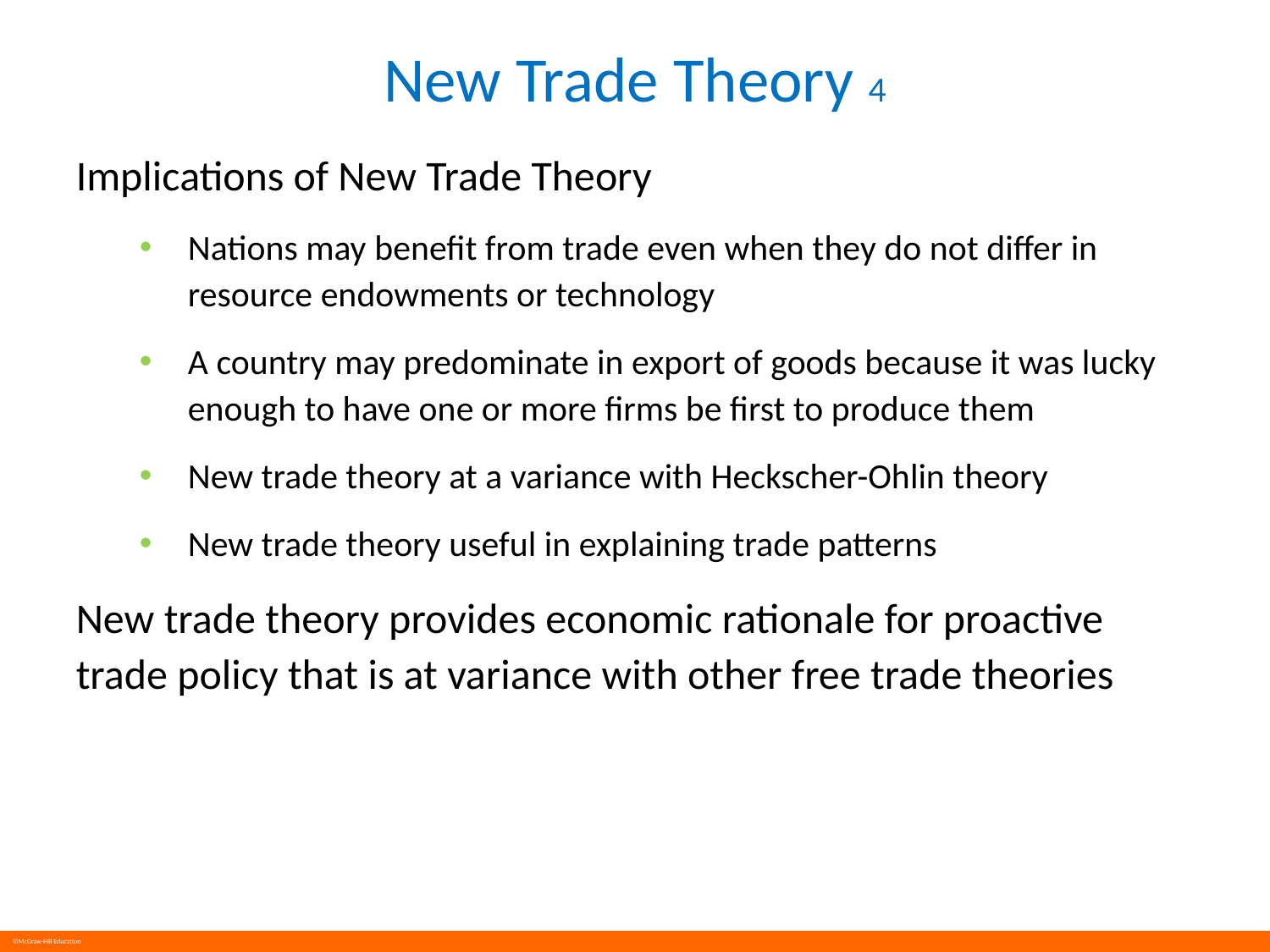

# New Trade Theory 4
Implications of New Trade Theory
Nations may benefit from trade even when they do not differ in resource endowments or technology
A country may predominate in export of goods because it was lucky enough to have one or more firms be first to produce them
New trade theory at a variance with Heckscher-Ohlin theory
New trade theory useful in explaining trade patterns
New trade theory provides economic rationale for proactive trade policy that is at variance with other free trade theories